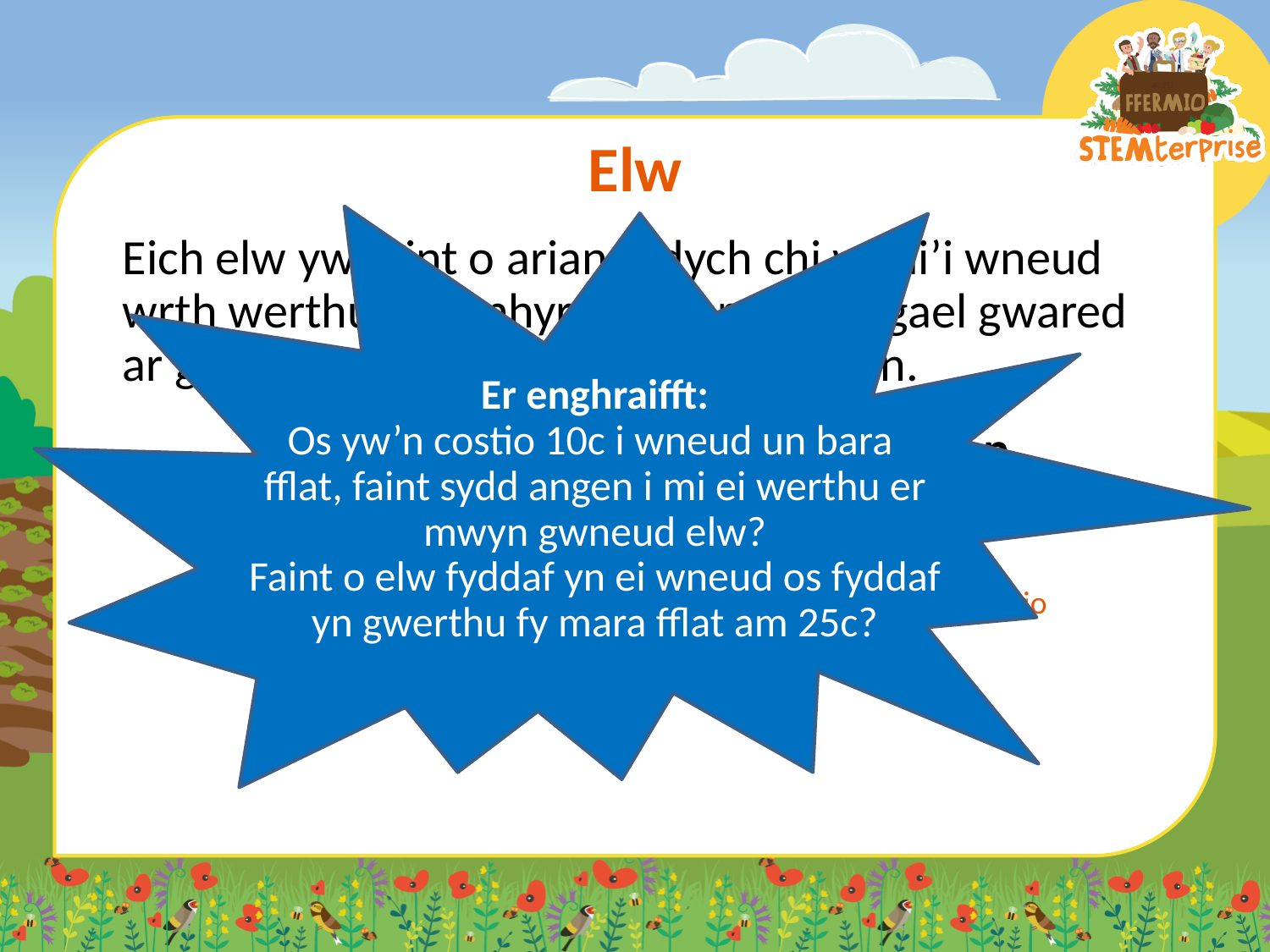

# Elw

Eich elw yw faint o arian rydych chi wedi’i wneud wrth werthu’ch cynhyrchion ar ôl i chi gael gwared ar gyfanswm cost prynu eu cynhwysion.
Elw = pris gwerthu – cost cynhwysion
Er enghraifft:
Os yw’n costio 10c i wneud un bara
fflat, faint sydd angen i mi ei werthu er mwyn gwneud elw?
Faint o elw fyddaf yn ei wneud os fyddaf yn gwerthu fy mara fflat am 25c?
Faint o arian rydych chi’n ei wneud (refeniw)
Faint mae eich cynhwysion yn ei gostio